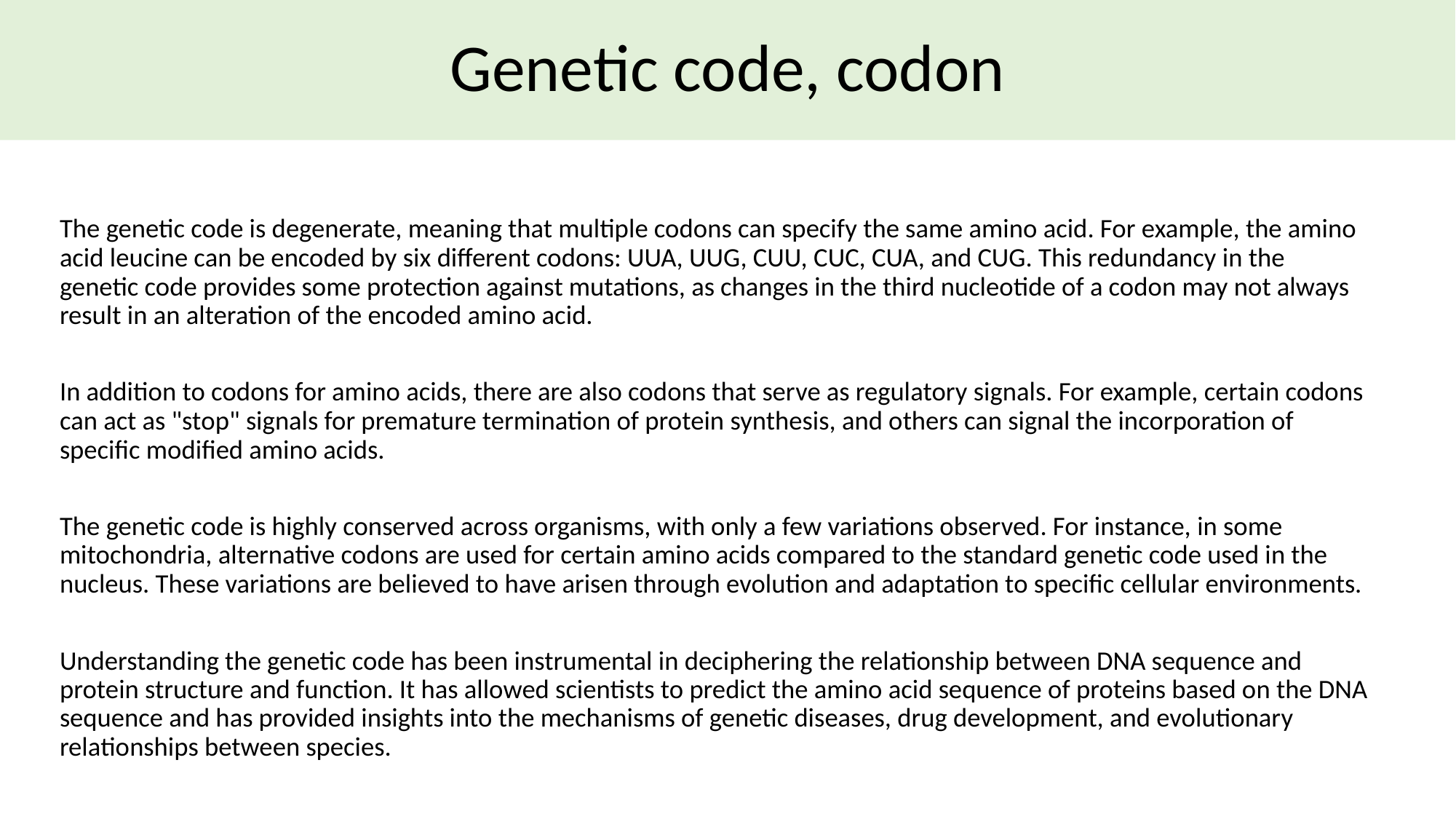

# Genetic code, codon

The genetic code is degenerate, meaning that multiple codons can specify the same amino acid. For example, the amino acid leucine can be encoded by six different codons: UUA, UUG, CUU, CUC, CUA, and CUG. This redundancy in the genetic code provides some protection against mutations, as changes in the third nucleotide of a codon may not always result in an alteration of the encoded amino acid.

In addition to codons for amino acids, there are also codons that serve as regulatory signals. For example, certain codons can act as "stop" signals for premature termination of protein synthesis, and others can signal the incorporation of specific modified amino acids.

The genetic code is highly conserved across organisms, with only a few variations observed. For instance, in some mitochondria, alternative codons are used for certain amino acids compared to the standard genetic code used in the nucleus. These variations are believed to have arisen through evolution and adaptation to specific cellular environments.

Understanding the genetic code has been instrumental in deciphering the relationship between DNA sequence and protein structure and function. It has allowed scientists to predict the amino acid sequence of proteins based on the DNA sequence and has provided insights into the mechanisms of genetic diseases, drug development, and evolutionary relationships between species.